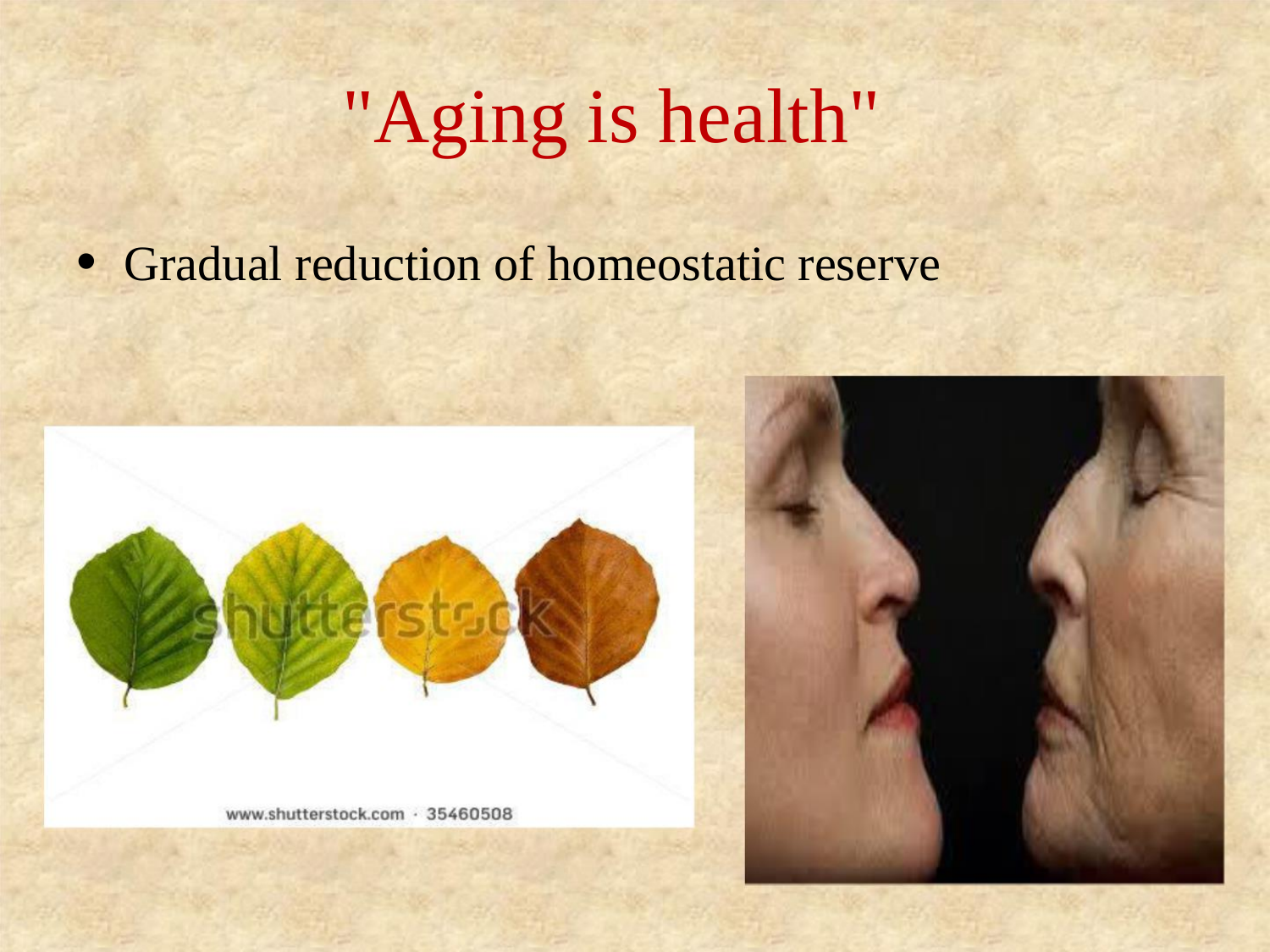

"Aging is health"
• Gradual reduction of homeostatic reserve